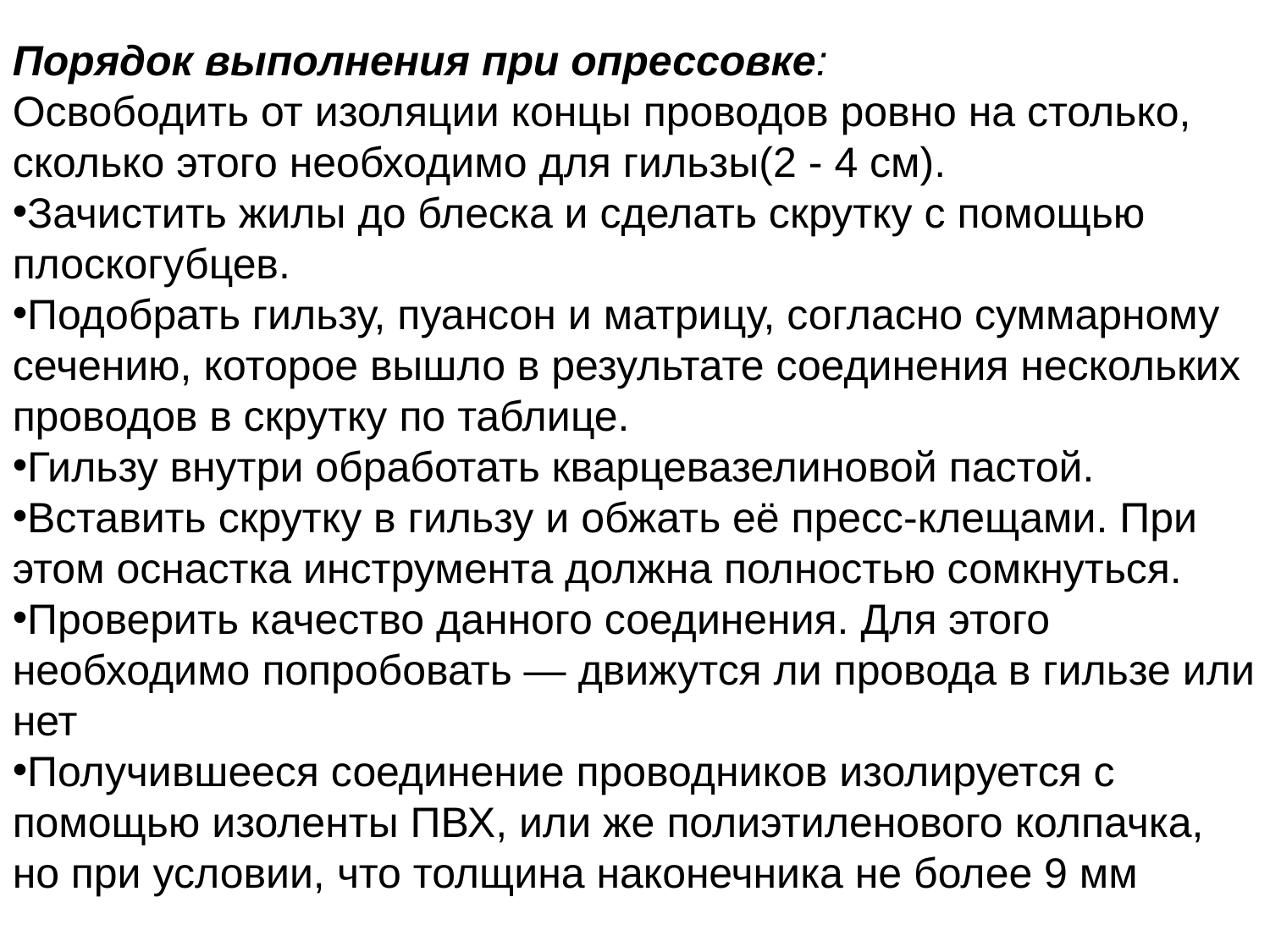

Порядок выполнения при опрессовке:
Освободить от изоляции концы проводов ровно на столько, сколько этого необходимо для гильзы(2 - 4 см).
Зачистить жилы до блеска и сделать скрутку с помощью плоскогубцев.
Подобрать гильзу, пуансон и матрицу, согласно суммарному сечению, которое вышло в результате соединения нескольких проводов в скрутку по таблице.
Гильзу внутри обработать кварцевазелиновой пастой.
Вставить скрутку в гильзу и обжать её пресс-клещами. При этом оснастка инструмента должна полностью сомкнуться.
Проверить качество данного соединения. Для этого необходимо попробовать — движутся ли провода в гильзе или нет
Получившееся соединение проводников изолируется с помощью изоленты ПВХ, или же полиэтиленового колпачка, но при условии, что толщина наконечника не более 9 мм